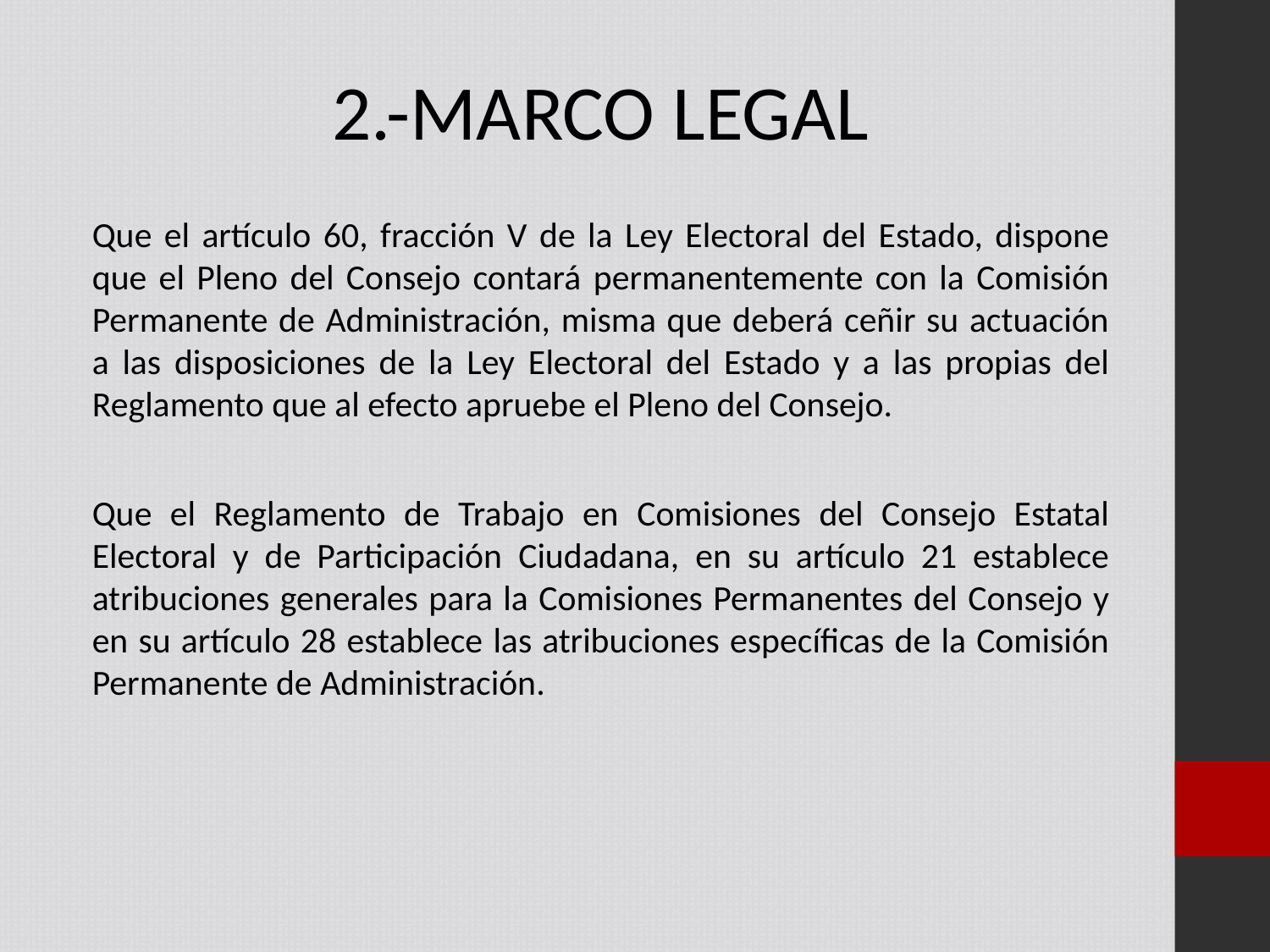

2.-MARCO LEGAL

Que el artículo 60, fracción V de la Ley Electoral del Estado, dispone que el Pleno del Consejo contará permanentemente con la Comisión Permanente de Administración, misma que deberá ceñir su actuación a las disposiciones de la Ley Electoral del Estado y a las propias del Reglamento que al efecto apruebe el Pleno del Consejo.

Que el Reglamento de Trabajo en Comisiones del Consejo Estatal Electoral y de Participación Ciudadana, en su artículo 21 establece atribuciones generales para la Comisiones Permanentes del Consejo y en su artículo 28 establece las atribuciones específicas de la Comisión Permanente de Administración.